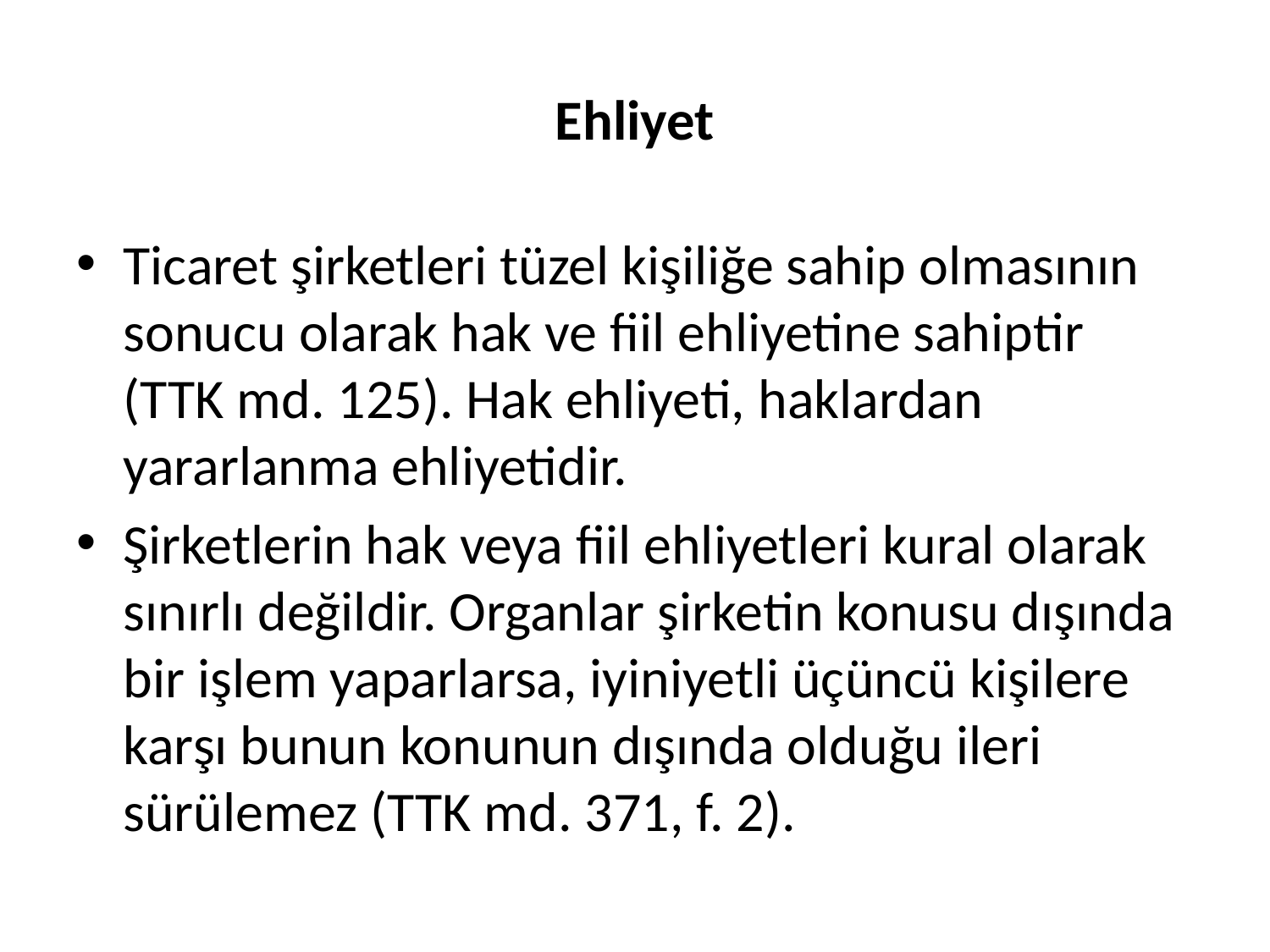

# Ehliyet
Ticaret şirketleri tüzel kişiliğe sahip olmasının sonucu olarak hak ve fiil ehliyetine sahiptir (TTK md. 125). Hak ehliyeti, haklardan yararlanma ehliyetidir.
Şirketlerin hak veya fiil ehliyetleri kural olarak sınırlı değildir. Organlar şirketin konusu dışında bir işlem yaparlarsa, iyiniyetli üçüncü kişilere karşı bunun konunun dışında olduğu ileri sürülemez (TTK md. 371, f. 2).